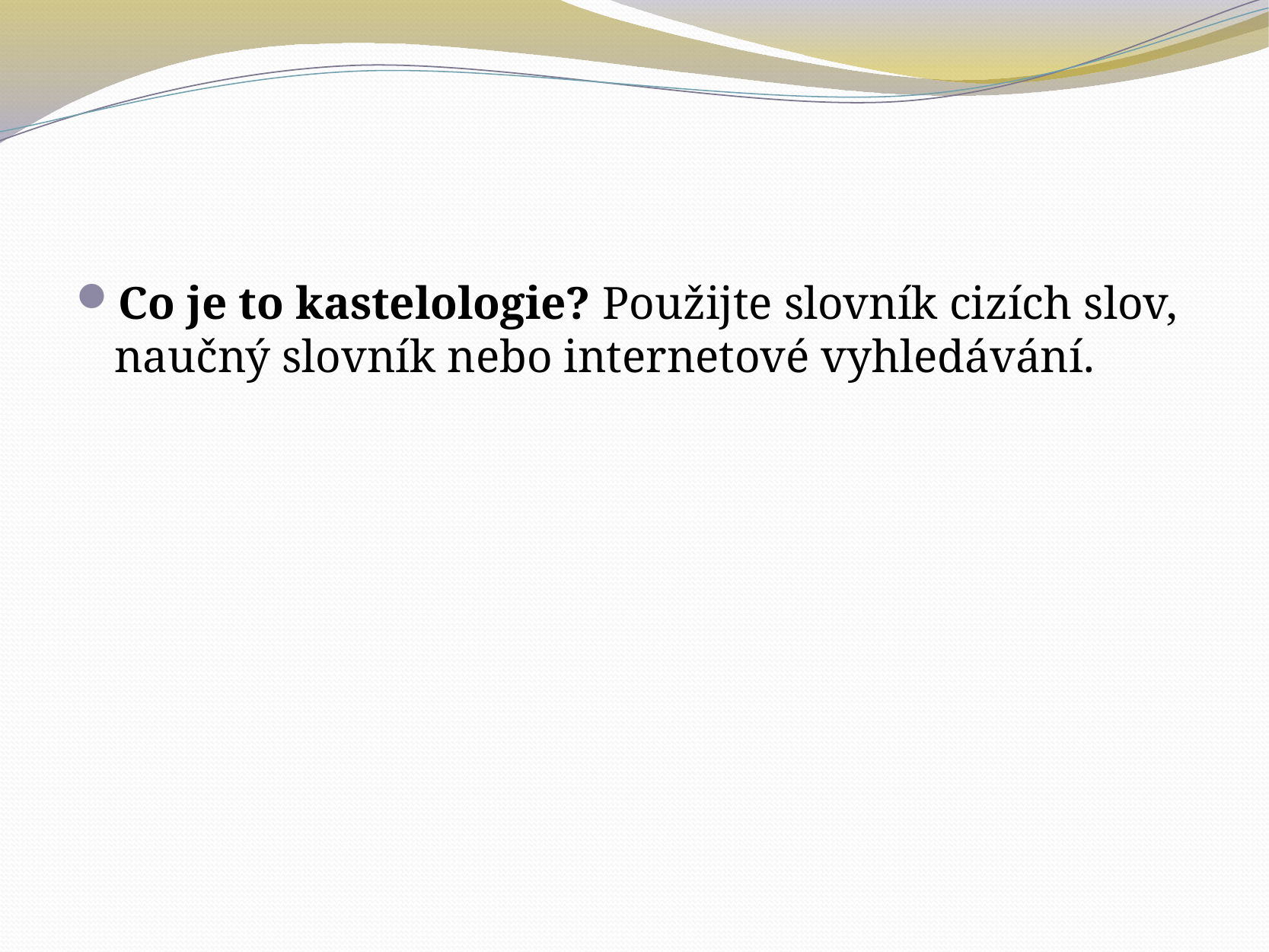

#
Co je to kastelologie? Použijte slovník cizích slov, naučný slovník nebo internetové vyhledávání.